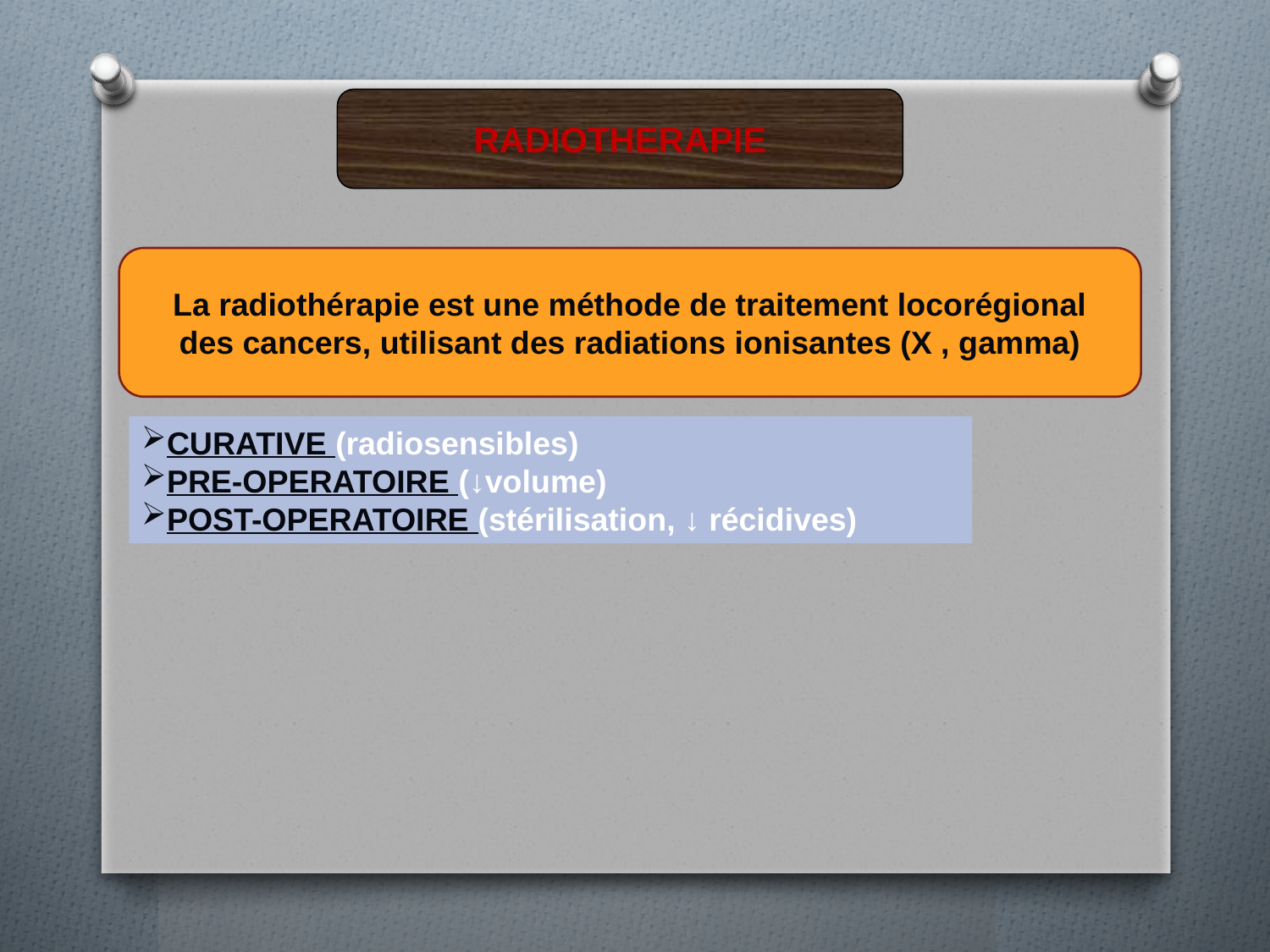

RADIOTHERAPIE
La radiothérapie est une méthode de traitement locorégional des cancers, utilisant des radiations ionisantes (X , gamma)
CURATIVE (radiosensibles)
PRE-OPERATOIRE (↓volume)
POST-OPERATOIRE (stérilisation, ↓ récidives)